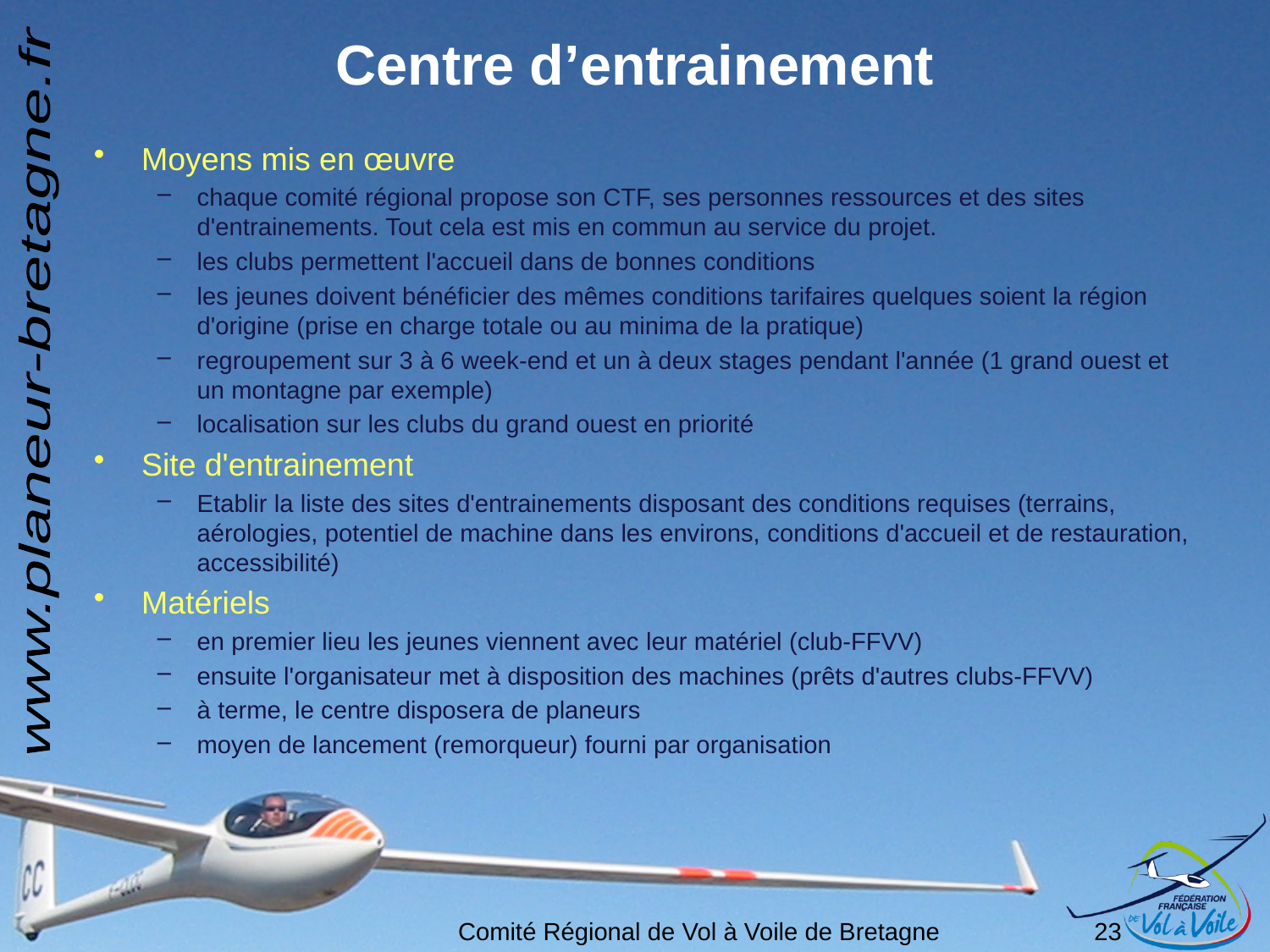

# Centre d’entrainement
Moyens mis en œuvre
chaque comité régional propose son CTF, ses personnes ressources et des sites d'entrainements. Tout cela est mis en commun au service du projet.
les clubs permettent l'accueil dans de bonnes conditions
les jeunes doivent bénéficier des mêmes conditions tarifaires quelques soient la région d'origine (prise en charge totale ou au minima de la pratique)
regroupement sur 3 à 6 week-end et un à deux stages pendant l'année (1 grand ouest et un montagne par exemple)
localisation sur les clubs du grand ouest en priorité
Site d'entrainement
Etablir la liste des sites d'entrainements disposant des conditions requises (terrains, aérologies, potentiel de machine dans les environs, conditions d'accueil et de restauration, accessibilité)
Matériels
en premier lieu les jeunes viennent avec leur matériel (club-FFVV)
ensuite l'organisateur met à disposition des machines (prêts d'autres clubs-FFVV)
à terme, le centre disposera de planeurs
moyen de lancement (remorqueur) fourni par organisation